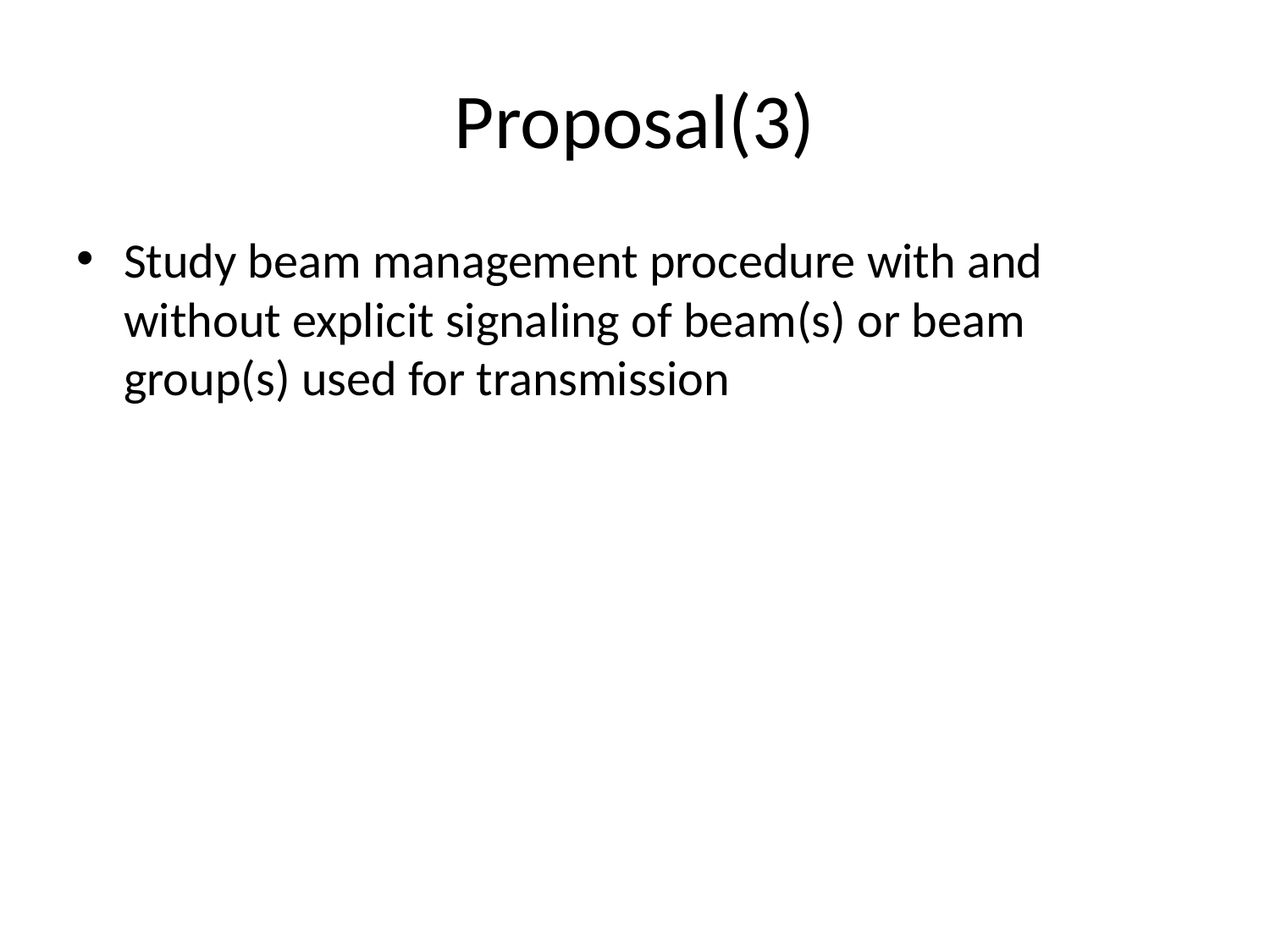

# Proposal(3)
Study beam management procedure with and without explicit signaling of beam(s) or beam group(s) used for transmission